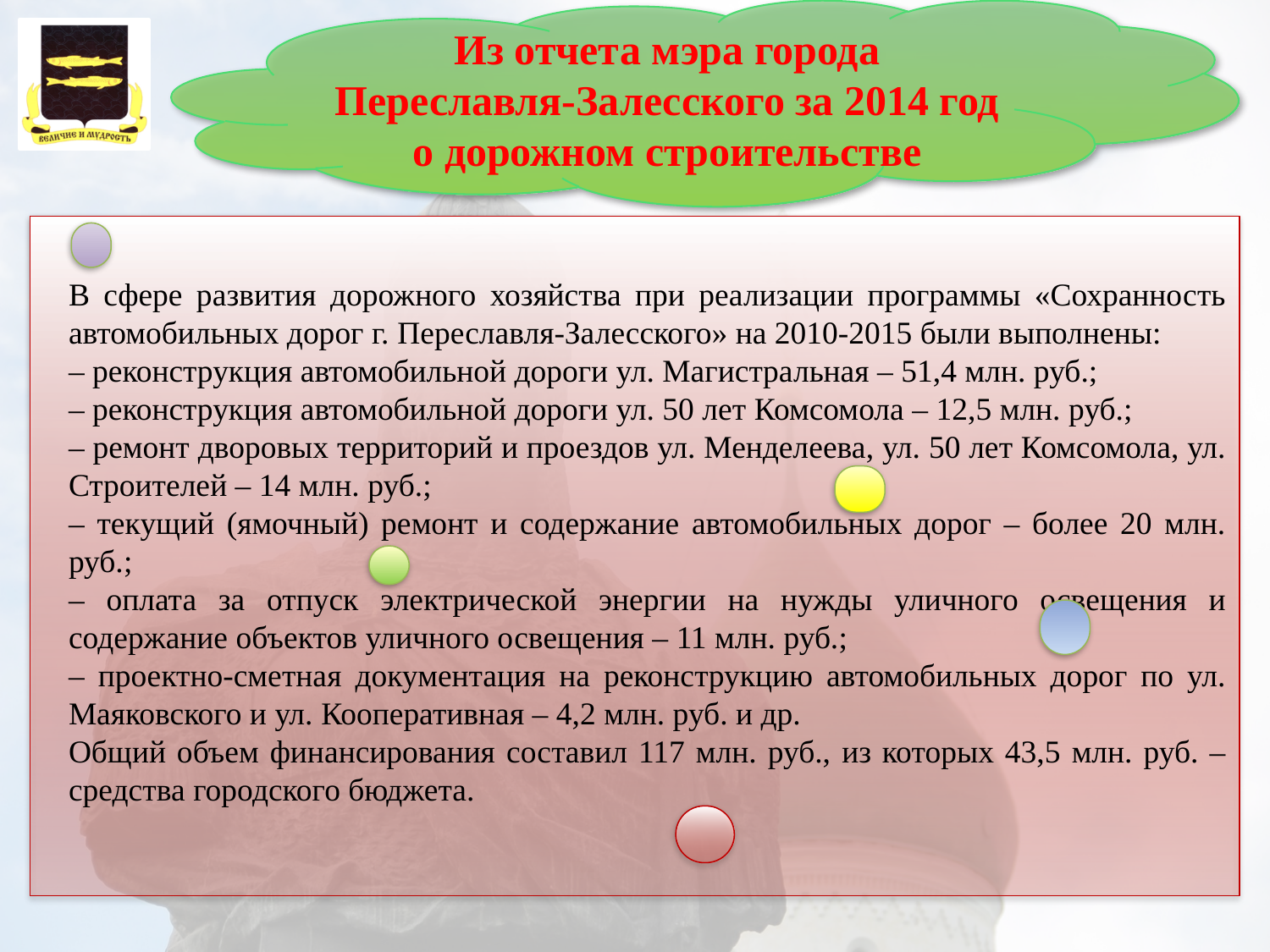

Из отчета мэра города Переславля-Залесского за 2014 год о дорожном строительстве

В сфере развития дорожного хозяйства при реализации программы «Сохранность автомобильных дорог г. Переславля-Залесского» на 2010-2015 были выполнены:
– реконструкция автомобильной дороги ул. Магистральная – 51,4 млн. руб.;
– реконструкция автомобильной дороги ул. 50 лет Комсомола – 12,5 млн. руб.;
– ремонт дворовых территорий и проездов ул. Менделеева, ул. 50 лет Комсомола, ул. Строителей – 14 млн. руб.;
– текущий (ямочный) ремонт и содержание автомобильных дорог – более 20 млн. руб.;
– оплата за отпуск электрической энергии на нужды уличного освещения и содержание объектов уличного освещения – 11 млн. руб.;
– проектно-сметная документация на реконструкцию автомобильных дорог по ул. Маяковского и ул. Кооперативная – 4,2 млн. руб. и др.
Общий объем финансирования составил 117 млн. руб., из которых 43,5 млн. руб. – средства городского бюджета.